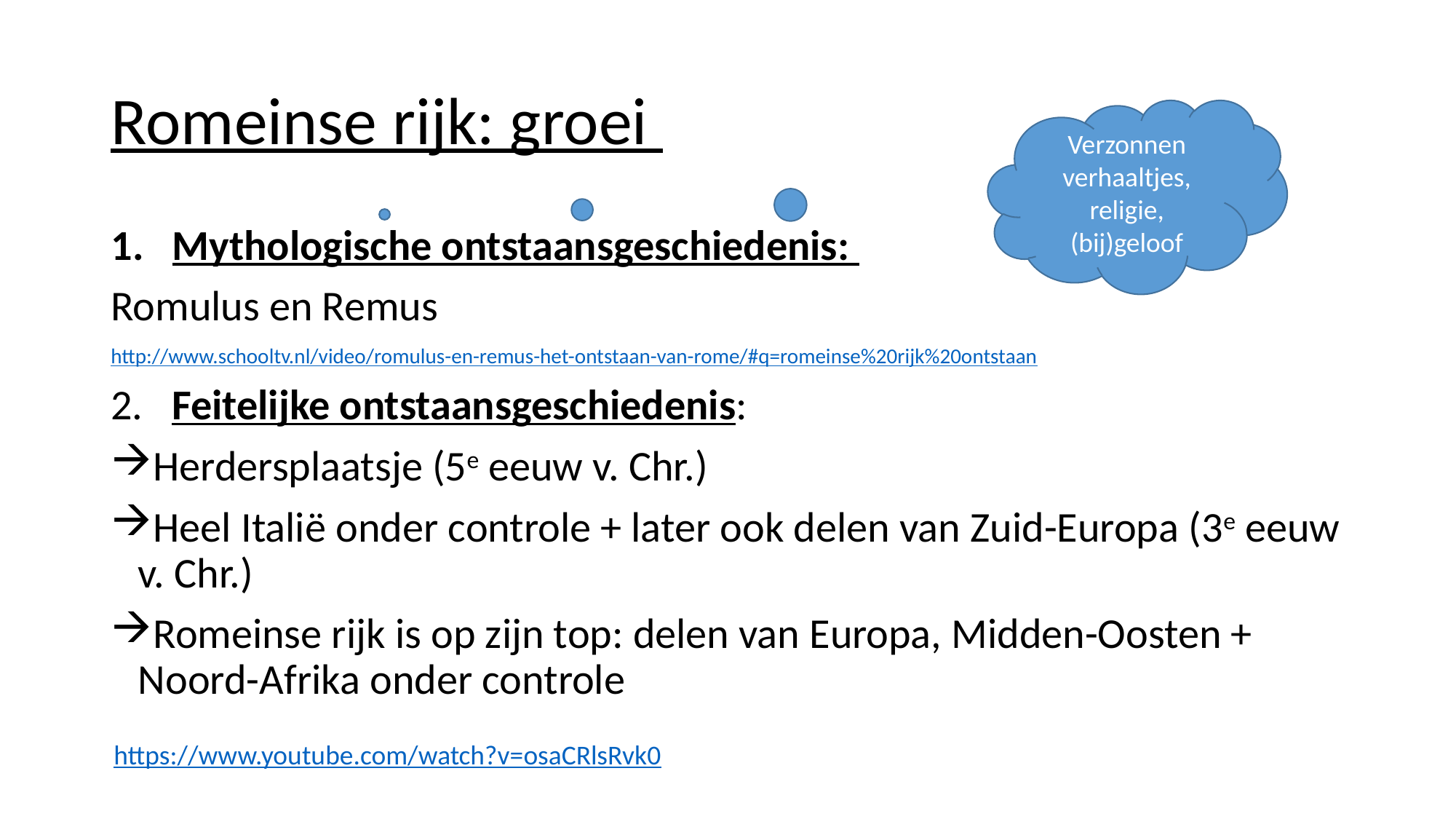

# Romeinse rijk: groei
Verzonnen verhaaltjes, religie, (bij)geloof
Mythologische ontstaansgeschiedenis:
Romulus en Remus
http://www.schooltv.nl/video/romulus-en-remus-het-ontstaan-van-rome/#q=romeinse%20rijk%20ontstaan
2.   Feitelijke ontstaansgeschiedenis:
Herdersplaatsje (5e eeuw v. Chr.)
Heel Italië onder controle + later ook delen van Zuid-Europa (3e eeuw v. Chr.)
Romeinse rijk is op zijn top: delen van Europa, Midden-Oosten + Noord-Afrika onder controle
https://www.youtube.com/watch?v=osaCRlsRvk0